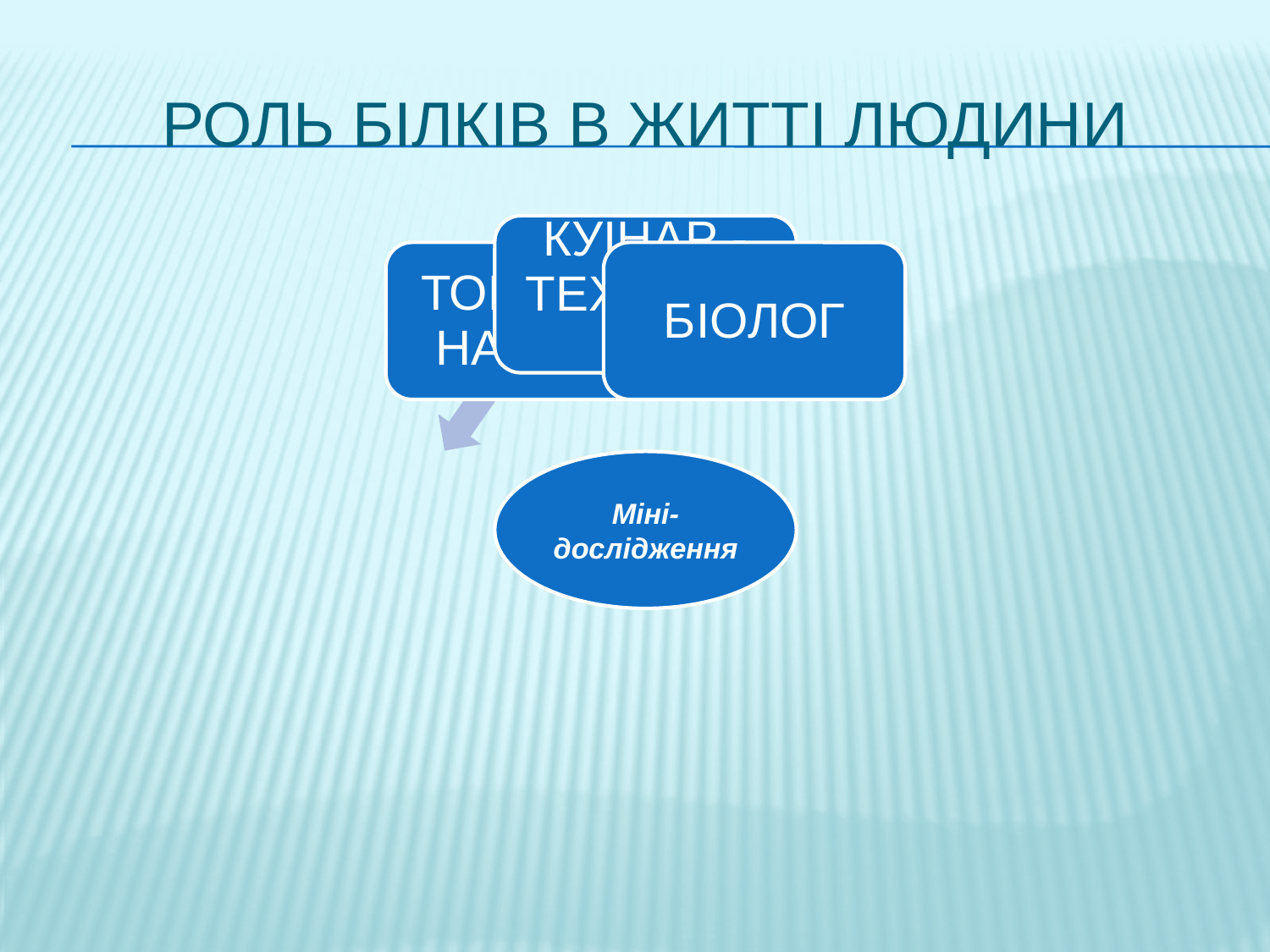

# Роль білків в житті людини
Міні-дослідження
БІОЛОГ